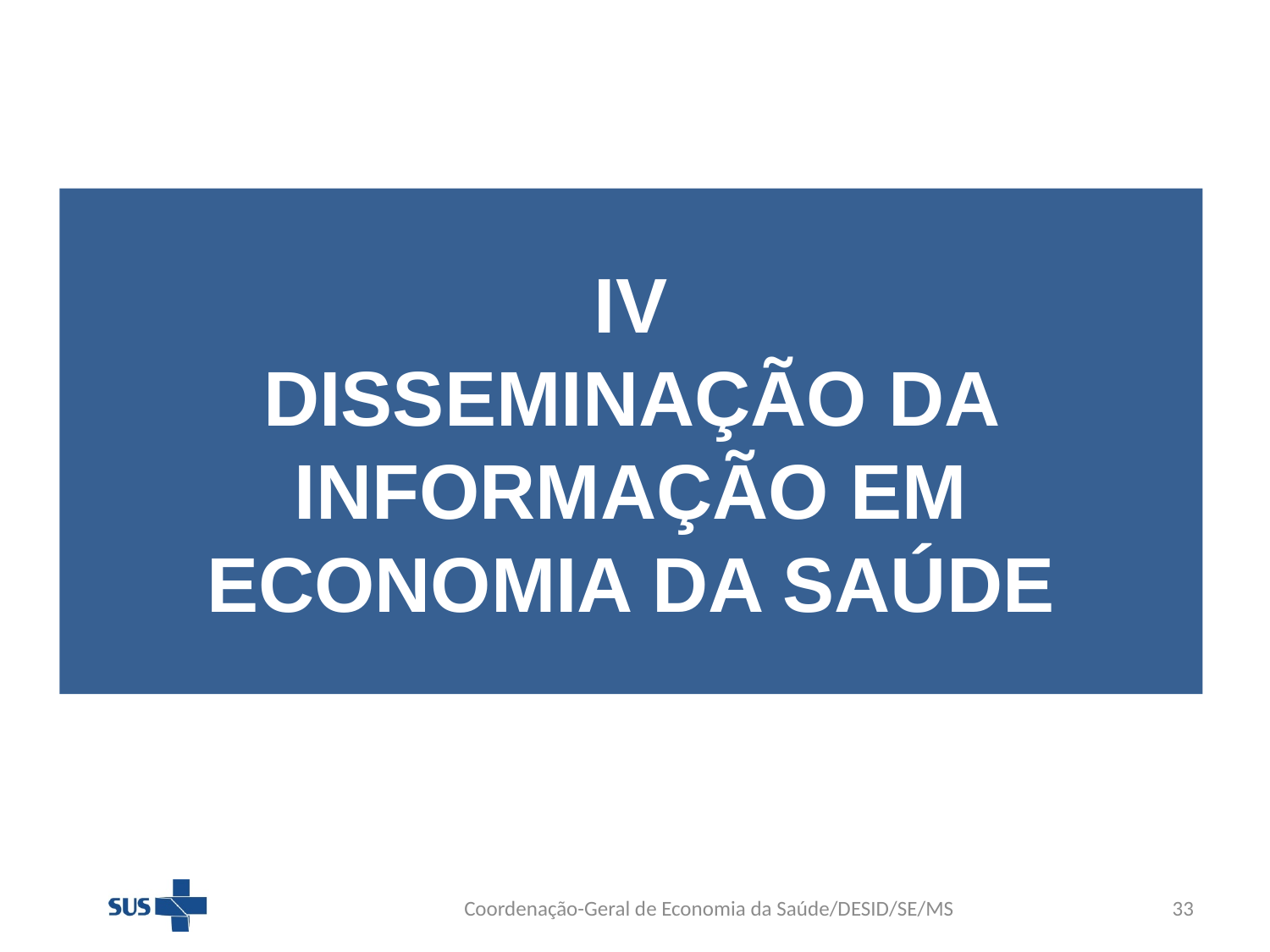

# IV DISSEMINAÇÃO DA INFORMAÇÃO EM ECONOMIA DA SAÚDE
Coordenação-Geral de Economia da Saúde/DESID/SE/MS
33